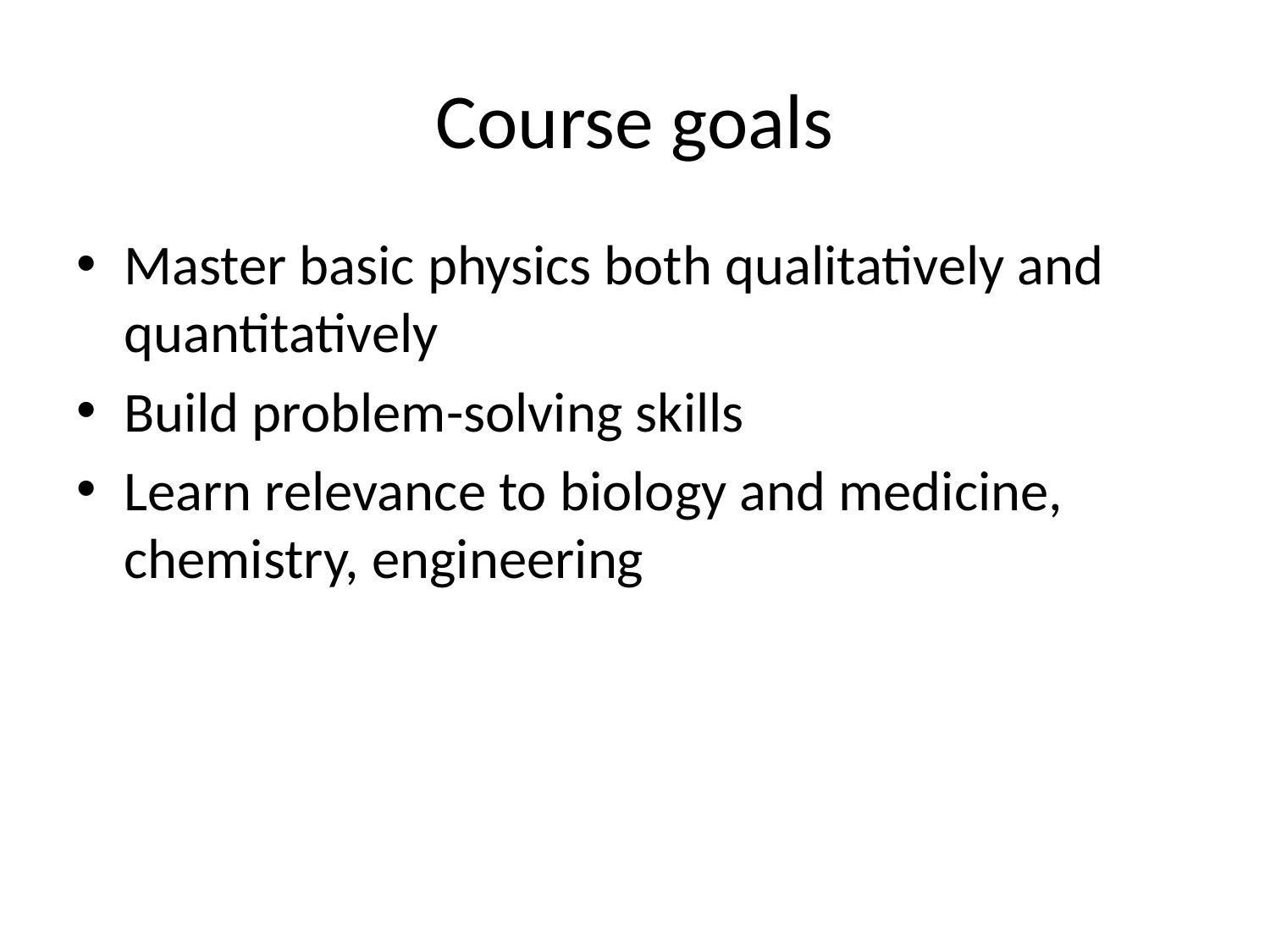

# Course goals
Master basic physics both qualitatively and quantitatively
Build problem-solving skills
Learn relevance to biology and medicine, chemistry, engineering